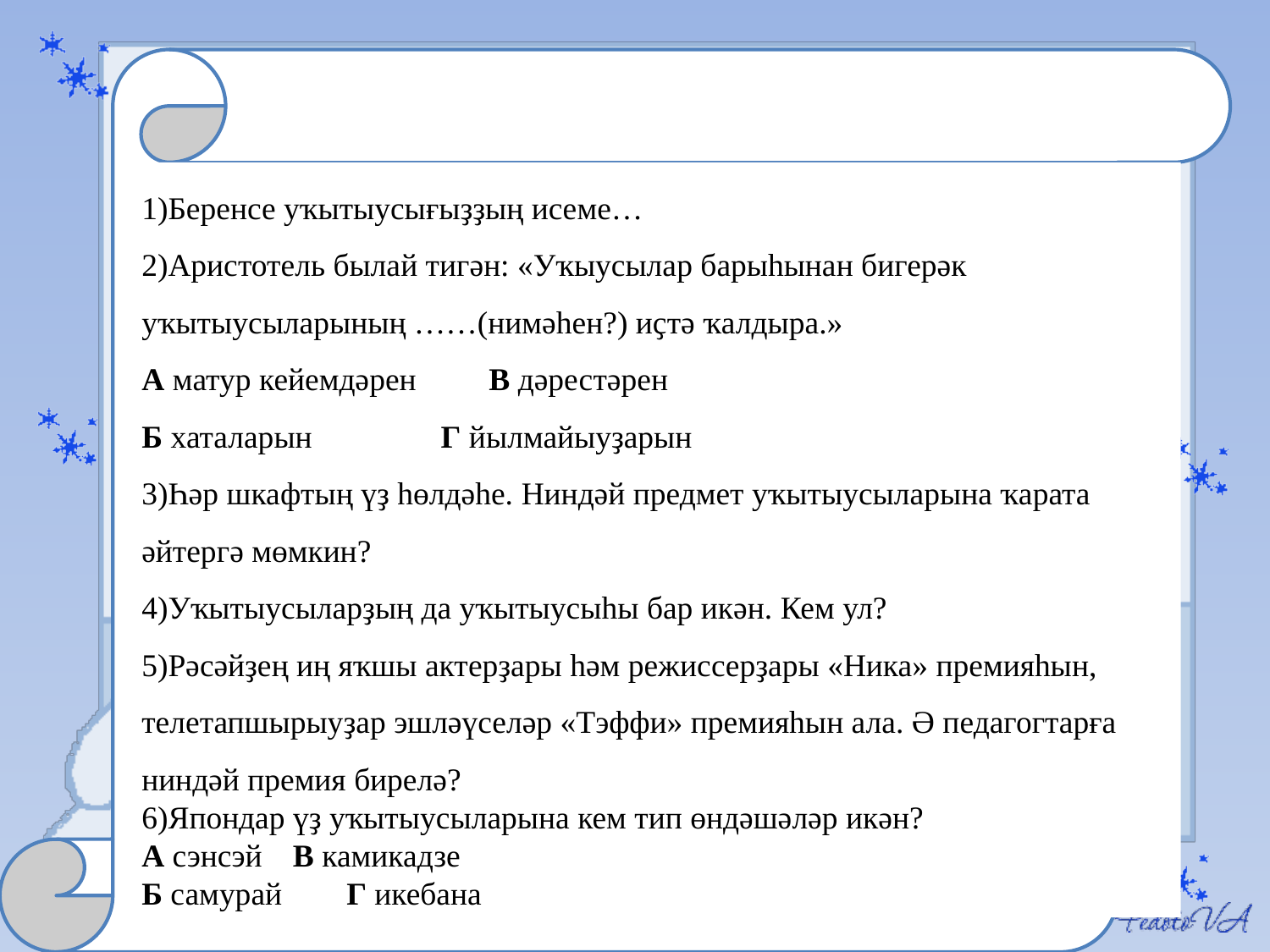

1)Беренсе уҡытыусығыҙҙың исеме…
2)Аристотель былай тигән: «Уҡыусылар барыһынан бигерәк уҡытыусыларының ……(нимәһен?) иҫтә ҡалдыра.»
А матур кейемдәрен         В дәрестәрен
Б хаталарын                Г йылмайыуҙарын
3)Һәр шкафтың үҙ һөлдәһе. Ниндәй предмет уҡытыусыларына ҡарата әйтергә мөмкин?
4)Уҡытыусыларҙың да уҡытыусыһы бар икән. Кем ул?
5)Рәсәйҙең иң яҡшы актерҙары һәм режиссерҙары «Ника» премияһын, телетапшырыуҙар эшләүселәр «Тэффи» премияһын ала. Ә педагогтарға ниндәй премия бирелә?
6)Япондар үҙ уҡытыусыларына кем тип өндәшәләр икән?
А сэнсэй	   В камикадзе
Б самурай        Г икебана